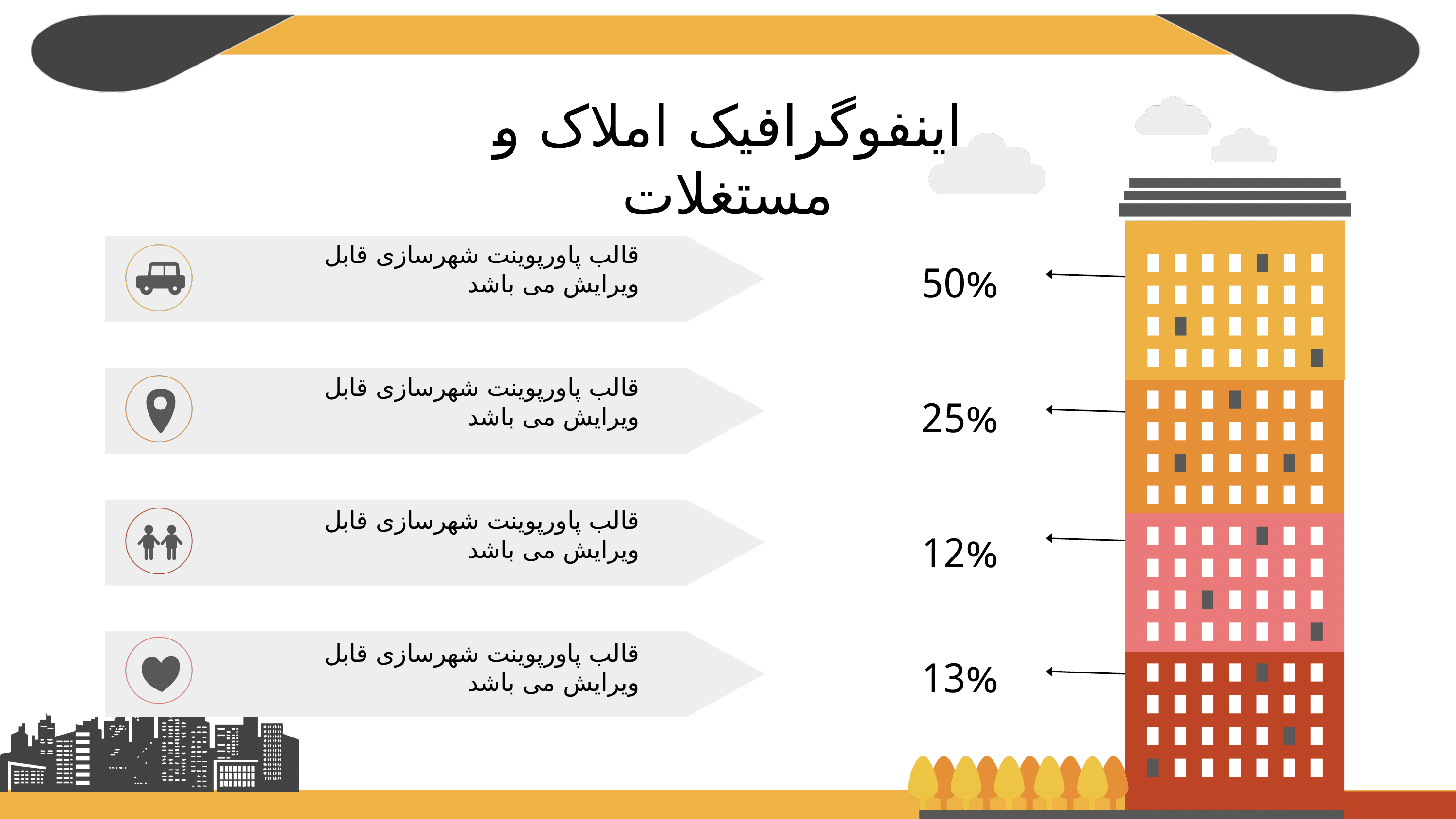

اینفوگرافیک املاک و مستغلات

قالب پاورپوینت شهرسازی قابل
ویرایش می باشد

50%

قالب پاورپوینت شهرسازی قابل
ویرایش می باشد

25%

قالب پاورپوینت شهرسازی قابل
ویرایش می باشد

12%

قالب پاورپوینت شهرسازی قابل
ویرایش می باشد

13%